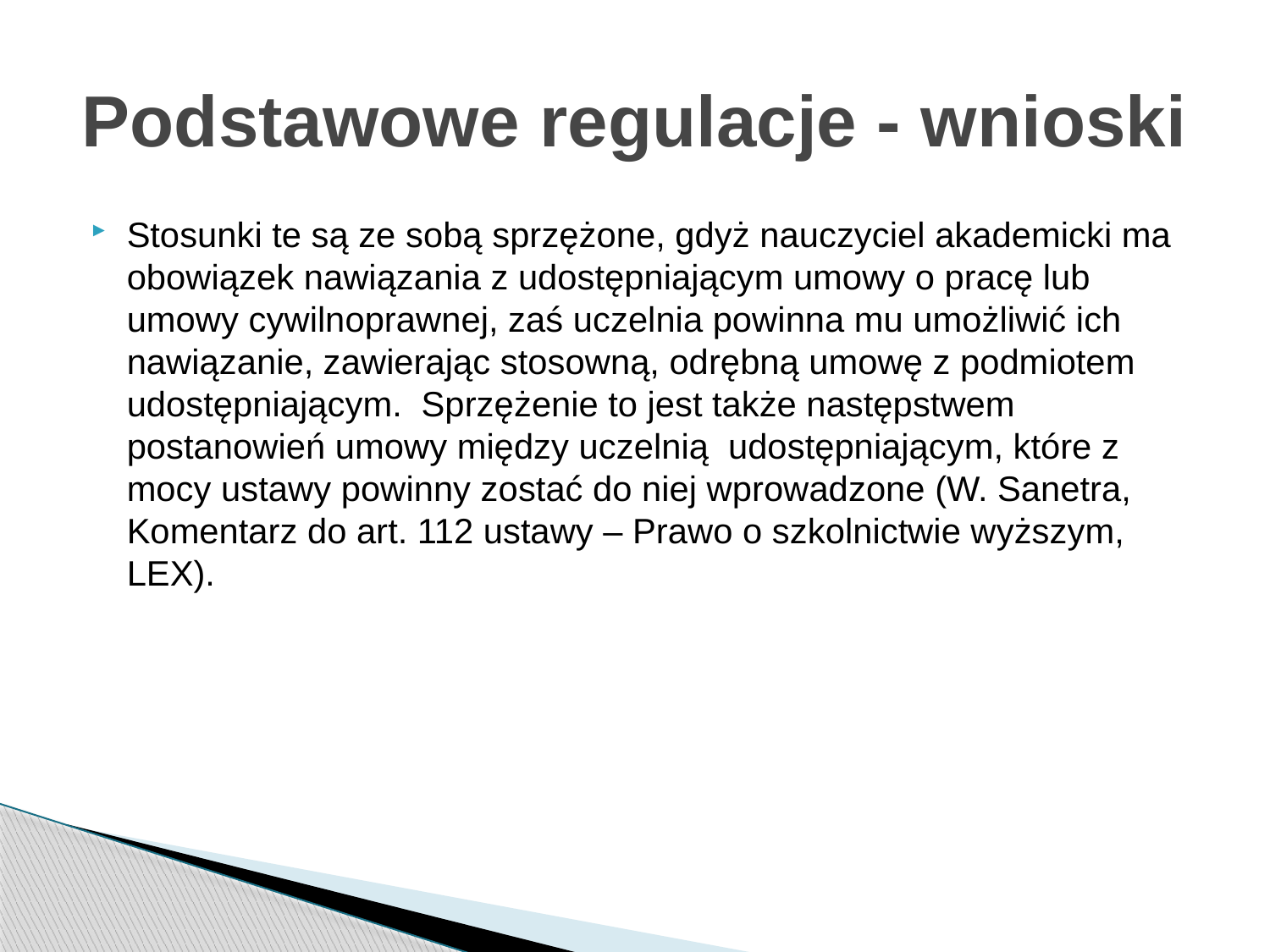

# Podstawowe regulacje - wnioski
Stosunki te są ze sobą sprzężone, gdyż nauczyciel akademicki ma obowiązek nawiązania z udostępniającym umowy o pracę lub umowy cywilnoprawnej, zaś uczelnia powinna mu umożliwić ich nawiązanie, zawierając stosowną, odrębną umowę z podmiotem udostępniającym.  Sprzężenie to jest także następstwem postanowień umowy między uczelnią  udostępniającym, które z mocy ustawy powinny zostać do niej wprowadzone (W. Sanetra, Komentarz do art. 112 ustawy – Prawo o szkolnictwie wyższym, LEX).